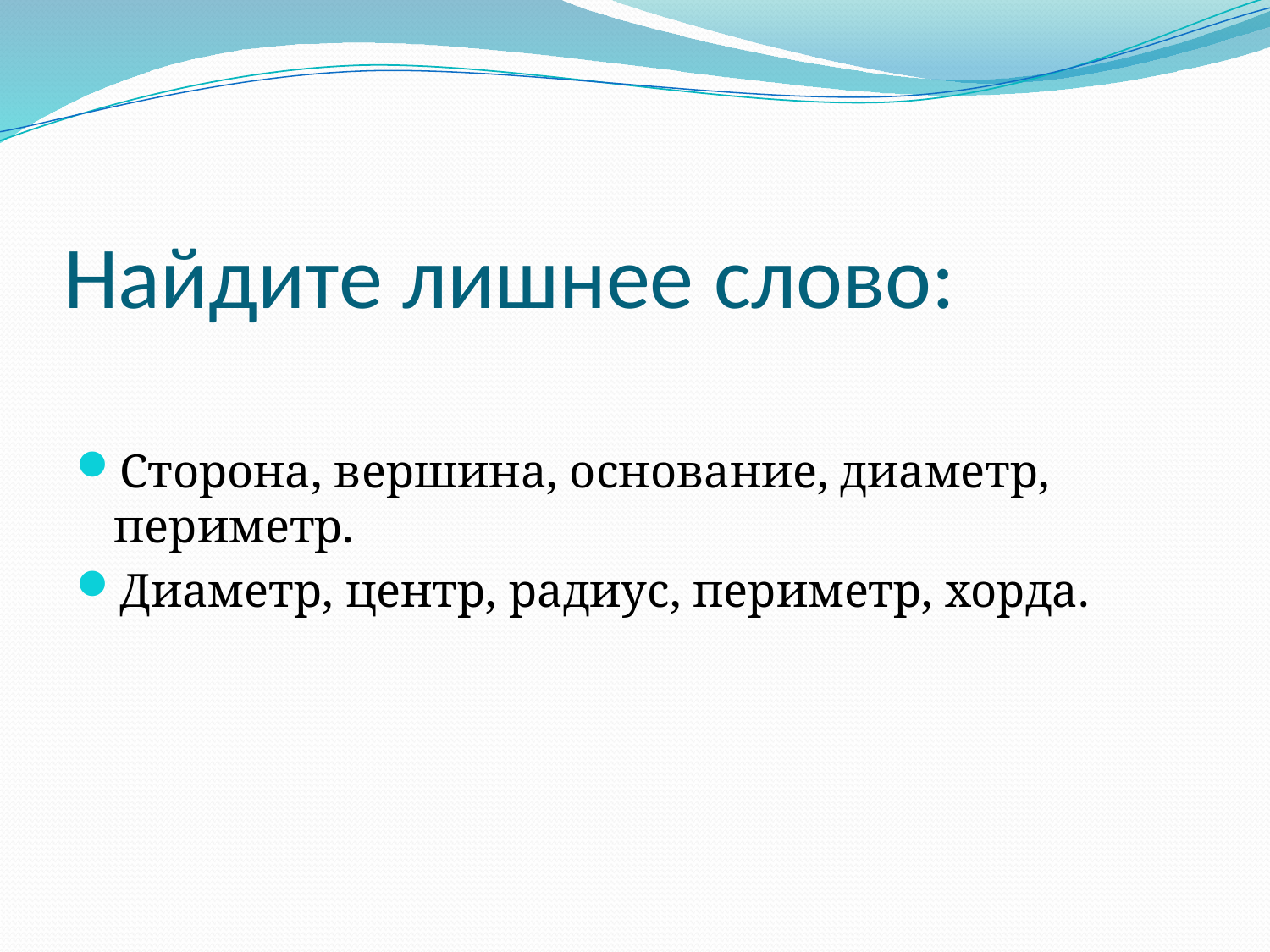

# Найдите лишнее слово:
Сторона, вершина, основание, диаметр, периметр.
Диаметр, центр, радиус, периметр, хорда.